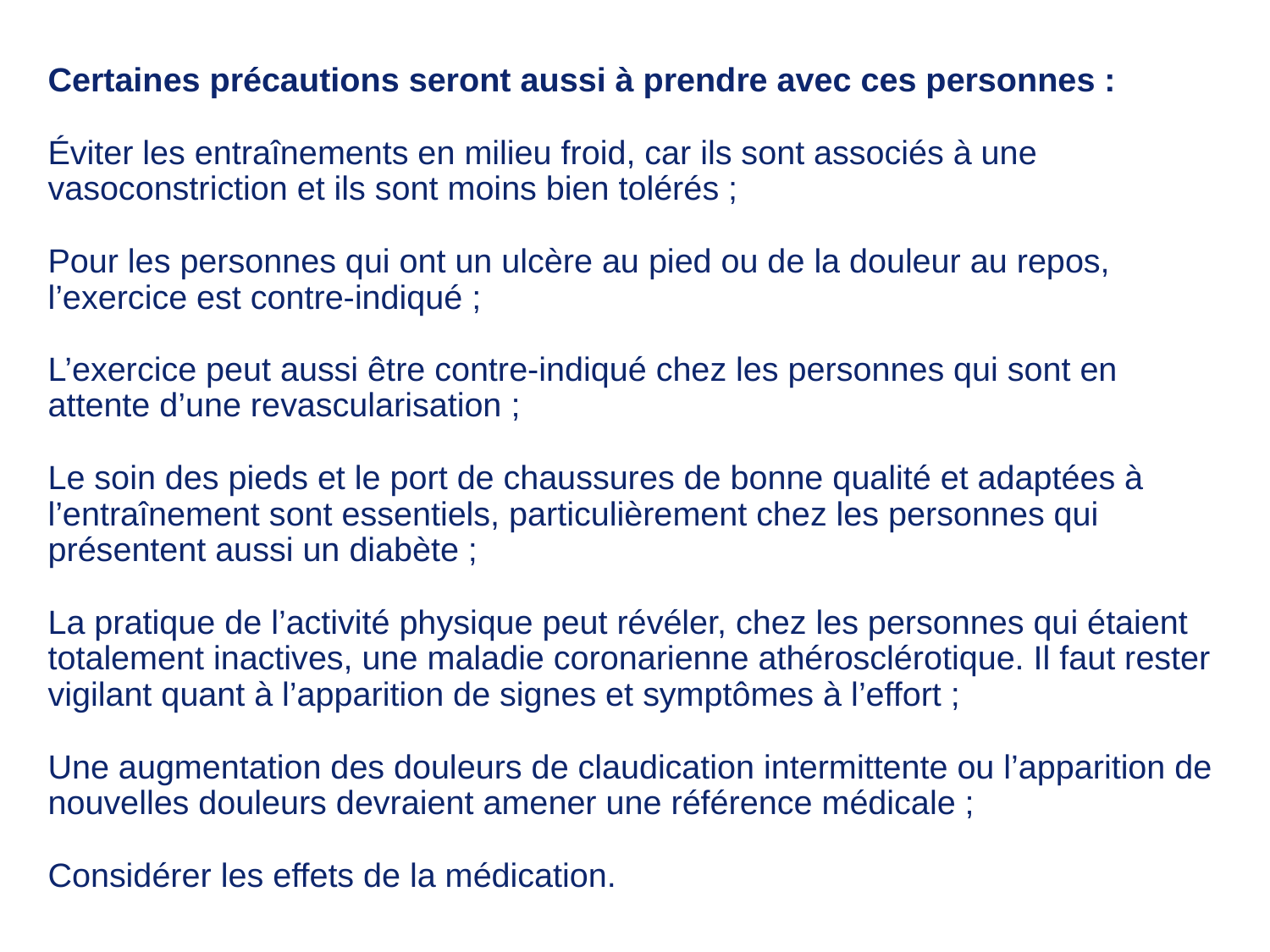

Certaines précautions seront aussi à prendre avec ces personnes :

Éviter les entraînements en milieu froid, car ils sont associés à une vasoconstriction et ils sont moins bien tolérés ;

Pour les personnes qui ont un ulcère au pied ou de la douleur au repos, l’exercice est contre-indiqué ;

L’exercice peut aussi être contre-indiqué chez les personnes qui sont en attente d’une revascularisation ;

Le soin des pieds et le port de chaussures de bonne qualité et adaptées à l’entraînement sont essentiels, particulièrement chez les personnes qui présentent aussi un diabète ;

La pratique de l’activité physique peut révéler, chez les personnes qui étaient totalement inactives, une maladie coronarienne athérosclérotique. Il faut rester vigilant quant à l’apparition de signes et symptômes à l’effort ;

Une augmentation des douleurs de claudication intermittente ou l’apparition de nouvelles douleurs devraient amener une référence médicale ;

Considérer les effets de la médication.